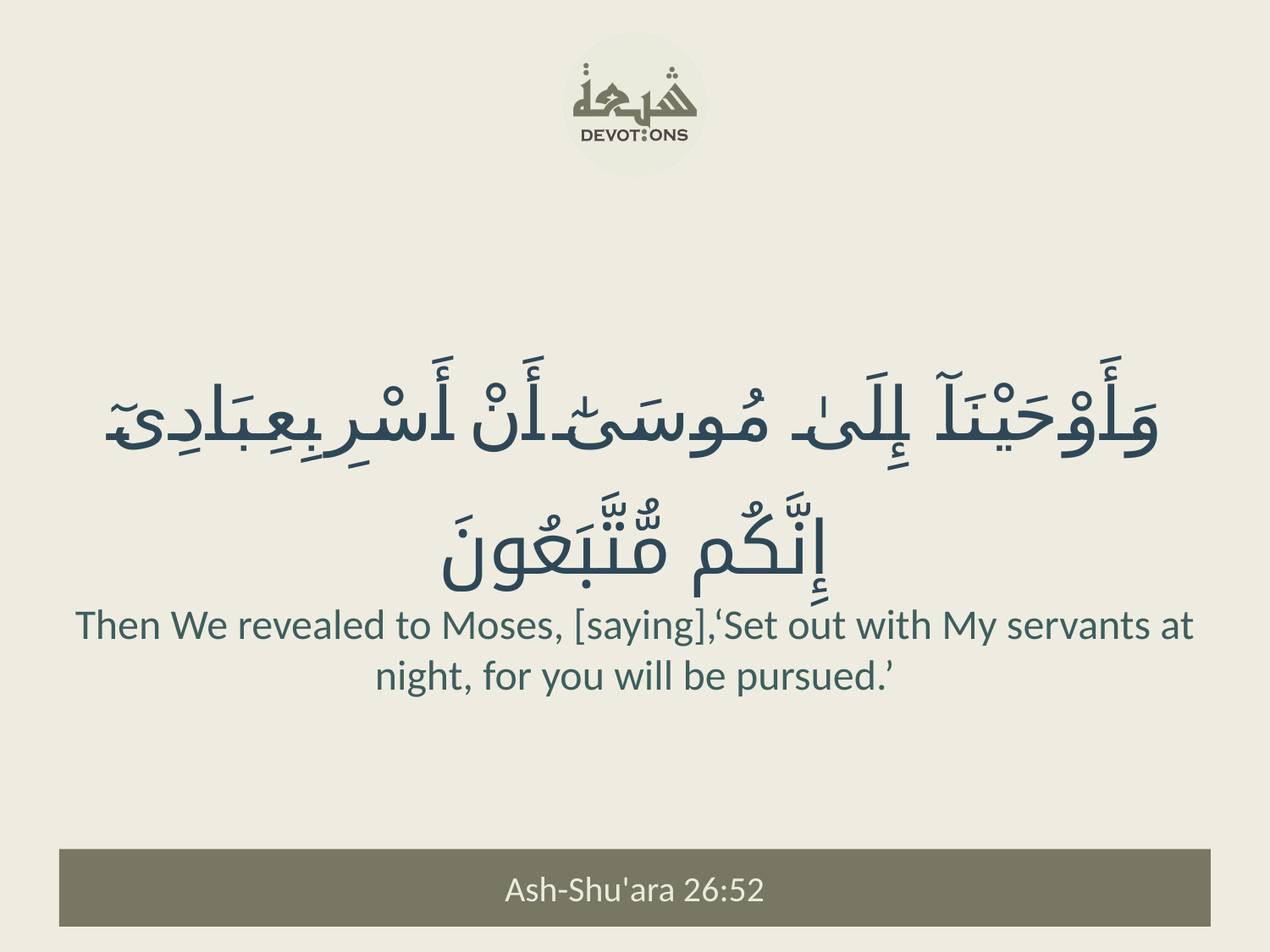

وَأَوْحَيْنَآ إِلَىٰ مُوسَىٰٓ أَنْ أَسْرِ بِعِبَادِىٓ إِنَّكُم مُّتَّبَعُونَ
Then We revealed to Moses, [saying],‘Set out with My servants at night, for you will be pursued.’
Ash-Shu'ara 26:52